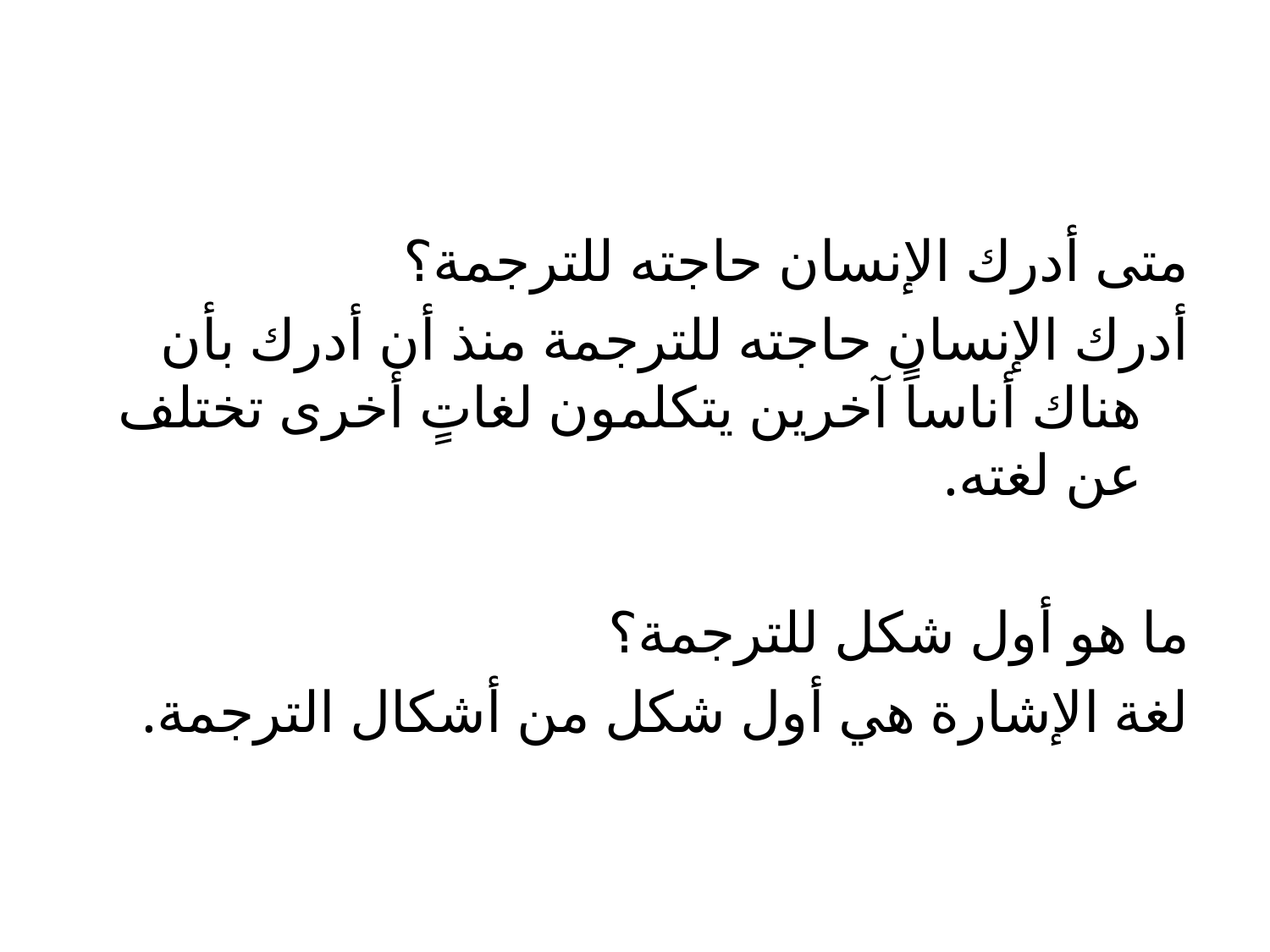

# بداية الترجمة
متى أدرك الإنسان حاجته للترجمة؟
أدرك الإنسان حاجته للترجمة منذ أن أدرك بأن هناك أناساً آخرين يتكلمون لغاتٍ أخرى تختلف عن لغته.

ما هو أول شكل للترجمة؟
لغة الإشارة هي أول شكل من أشكال الترجمة.